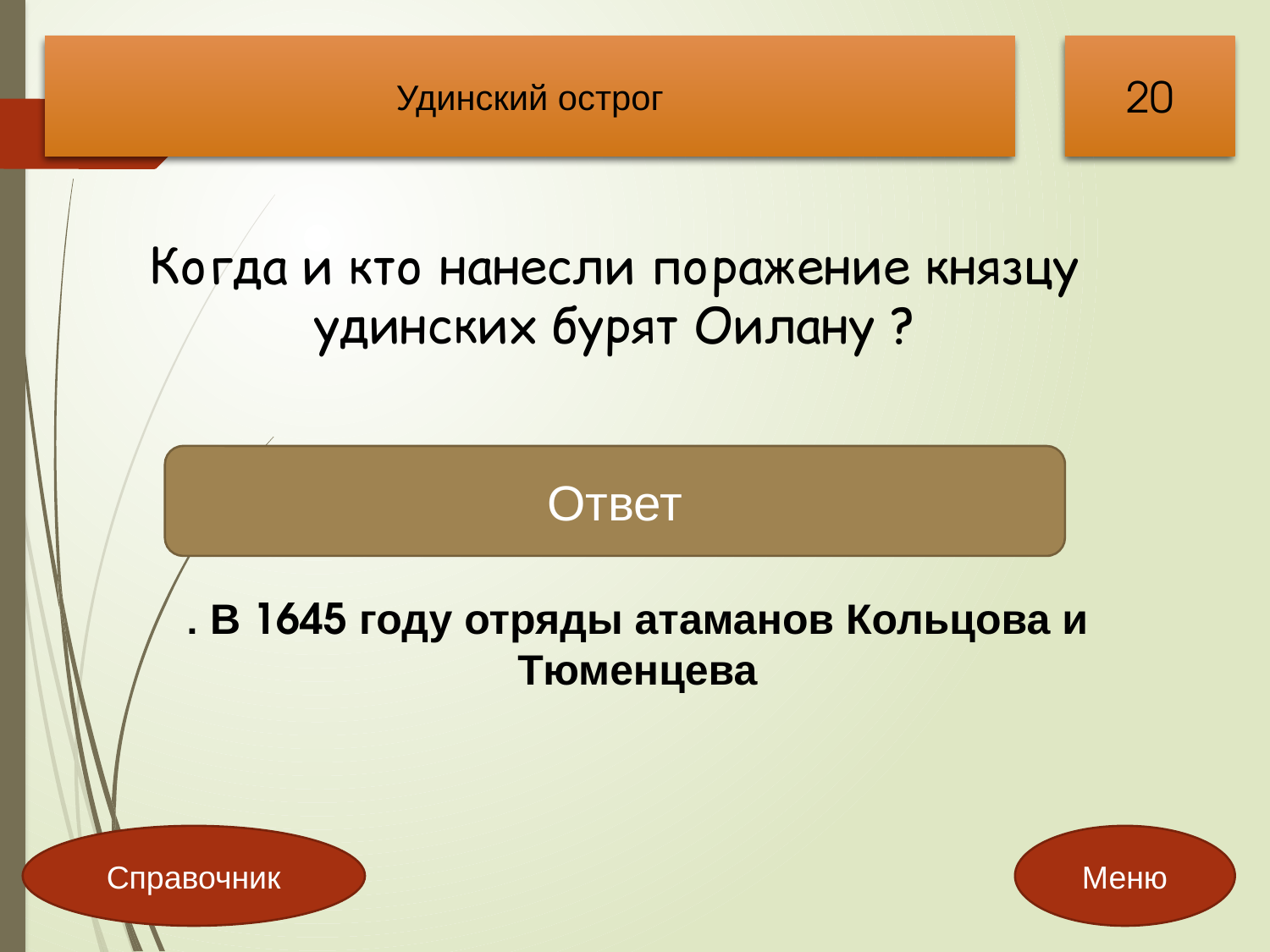

Удинский острог
20
Когда и кто нанесли поражение князцу удинских бурят Оилану ?
Ответ
. В 1645 году отряды атаманов Кольцова и Тюменцева
Справочник
Меню